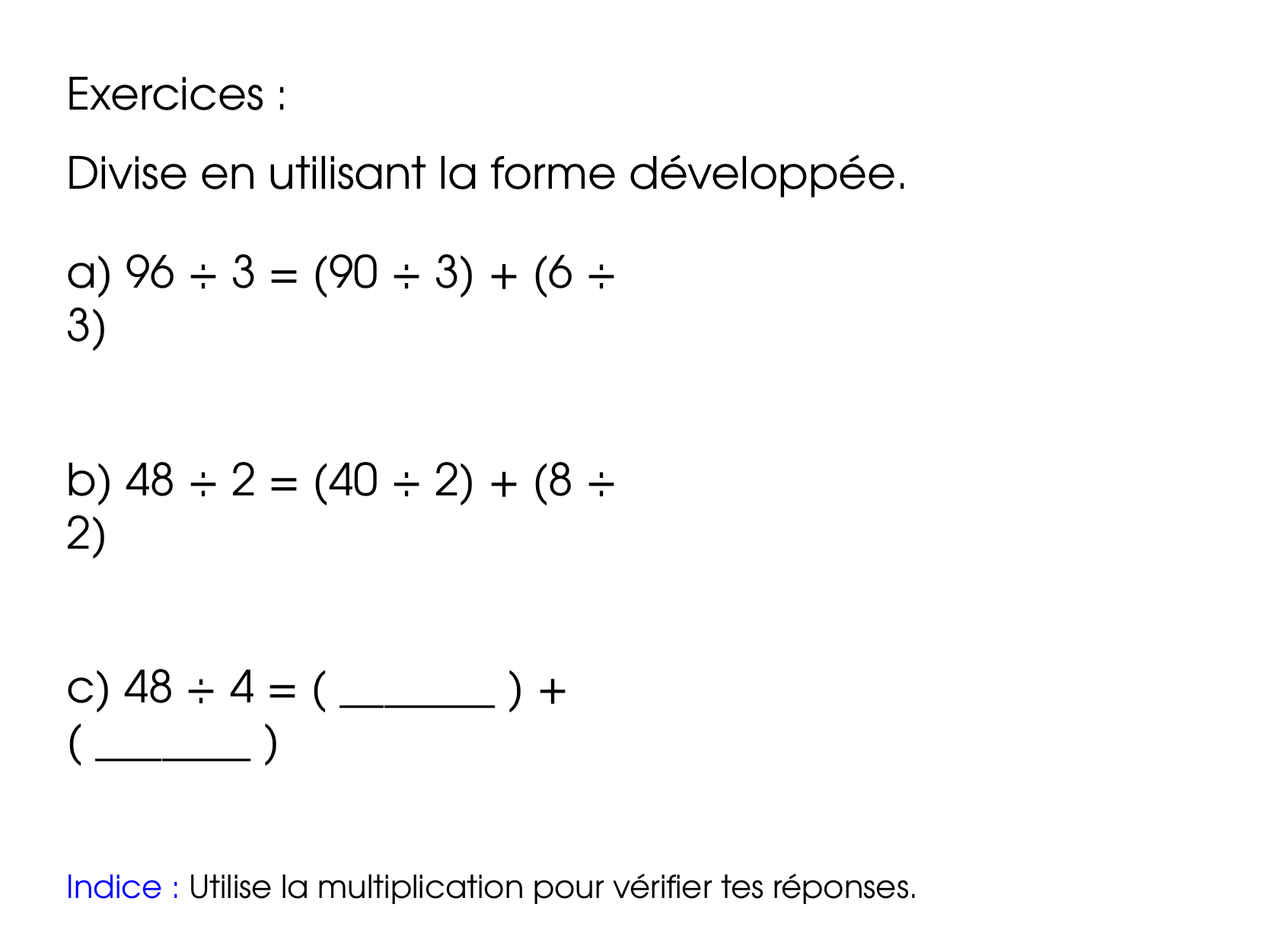

Exercices :
Divise en utilisant la forme développée.
a) 96 ÷ 3 = (90 ÷ 3) + (6 ÷ 3)
b) 48 ÷ 2 = (40 ÷ 2) + (8 ÷ 2)
c) 48 ÷ 4 = ( _______ ) + ( _______ )
Indice : Utilise la multiplication pour vérifier tes réponses.